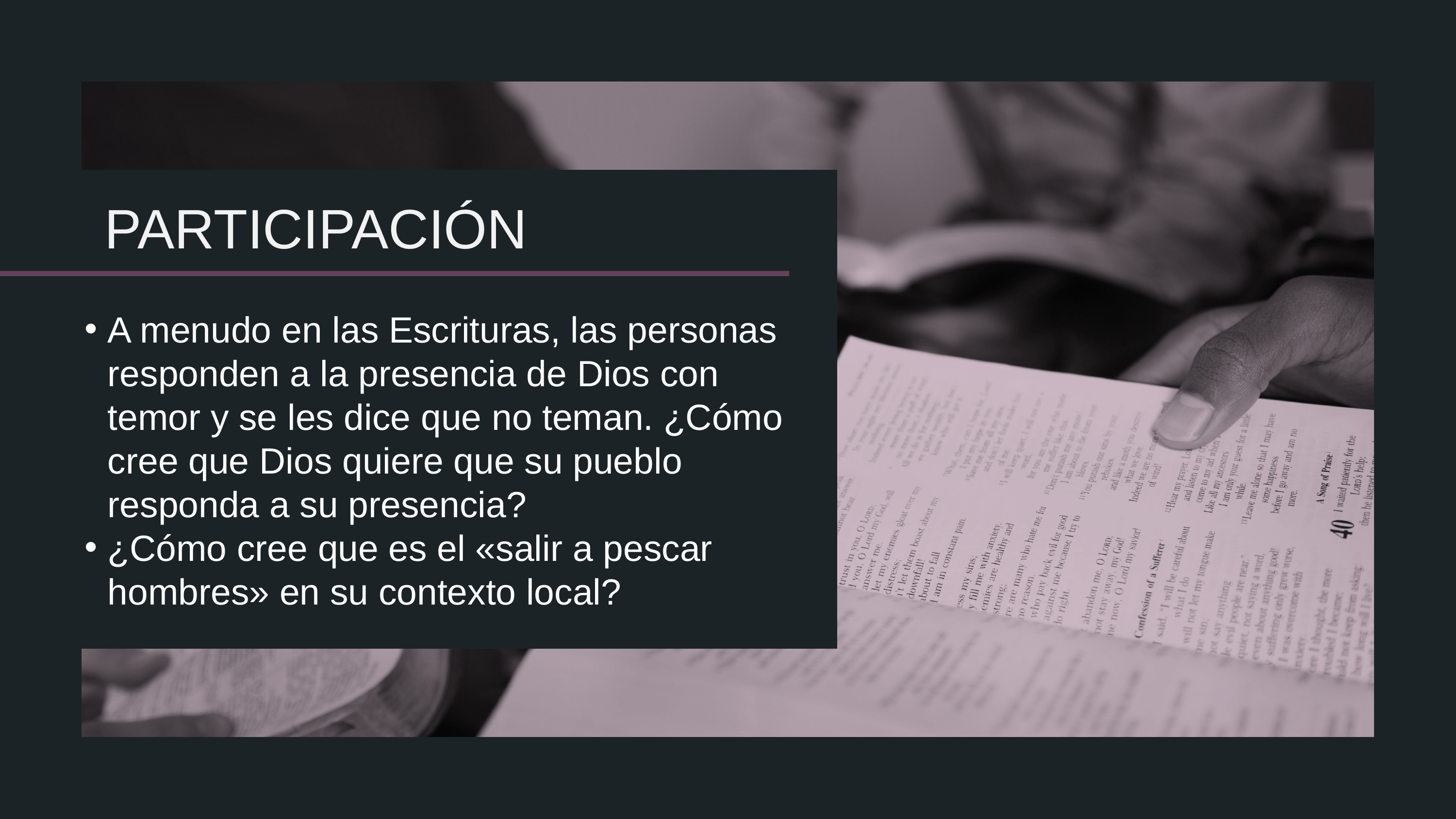

A menudo en las Escrituras, las personas responden a la presencia de Dios con temor y se les dice que no teman. ¿Cómo cree que Dios quiere que su pueblo responda a su presencia?
¿Cómo cree que es el «salir a pescar hombres» en su contexto local?